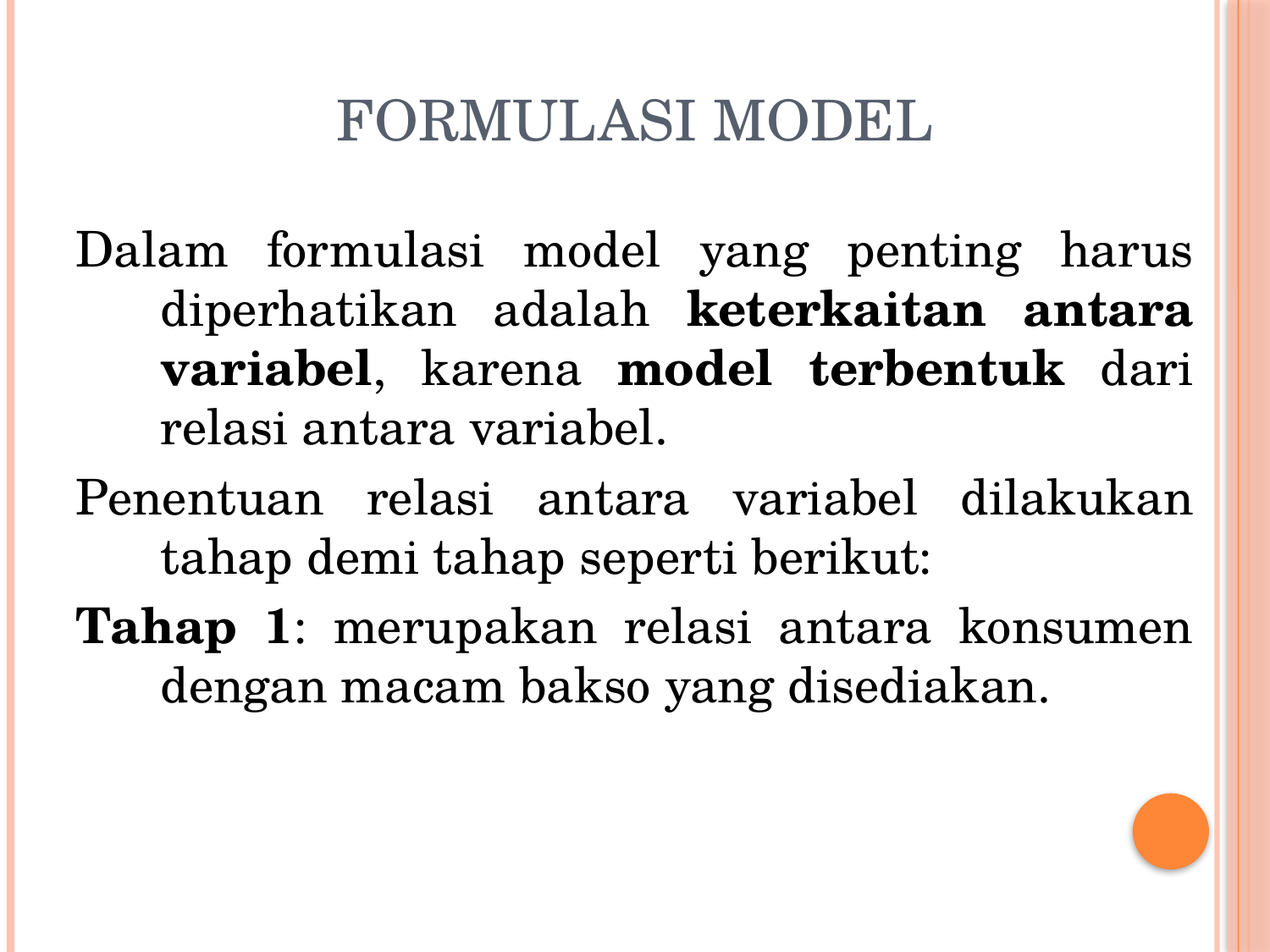

# Formulasi Model
Dalam formulasi model yang penting harus diperhatikan adalah keterkaitan antara variabel, karena model terbentuk dari relasi antara variabel.
Penentuan relasi antara variabel dilakukan tahap demi tahap seperti berikut:
Tahap 1: merupakan relasi antara konsumen dengan macam bakso yang disediakan.